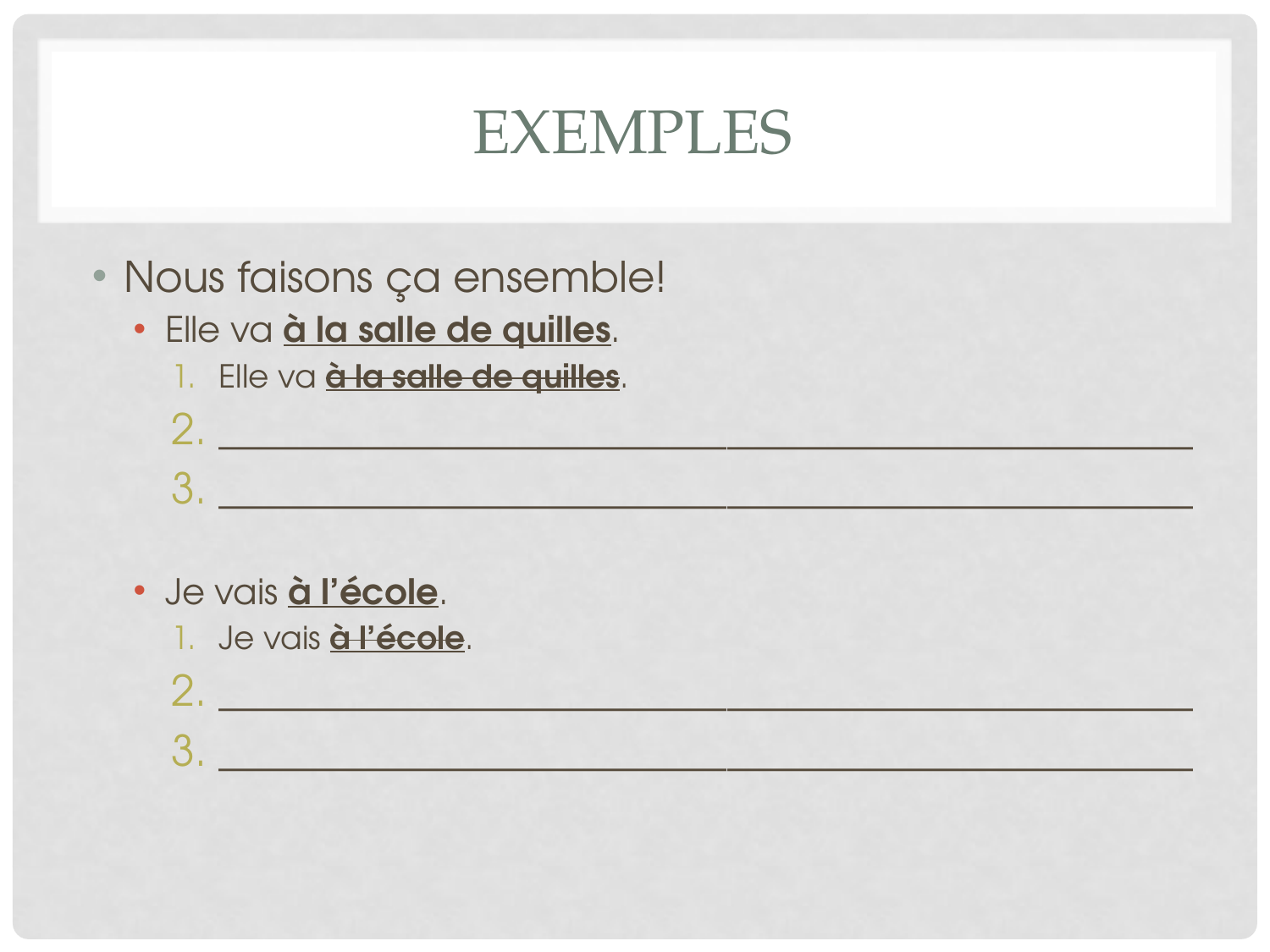

# Exemples
Nous faisons ça ensemble!
Elle va à la salle de quilles.
Elle va à la salle de quilles.
______________________________________________
______________________________________________

Je vais à l’école.
Je vais à l’école.
______________________________________________
______________________________________________